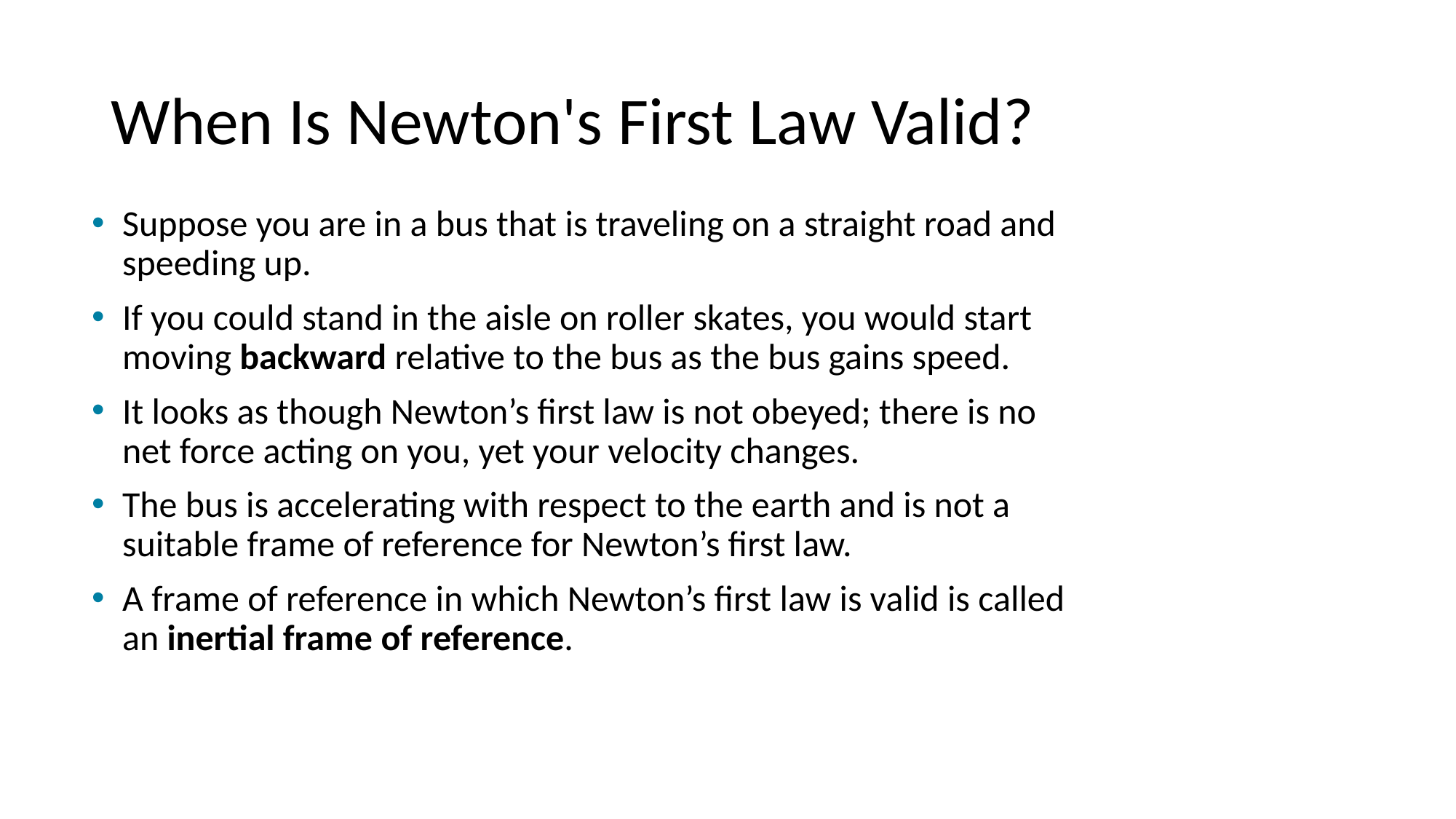

# When Is Newton's First Law Valid?
Suppose you are in a bus that is traveling on a straight road and speeding up.
If you could stand in the aisle on roller skates, you would start moving backward relative to the bus as the bus gains speed.
It looks as though Newton’s first law is not obeyed; there is no net force acting on you, yet your velocity changes.
The bus is accelerating with respect to the earth and is not a suitable frame of reference for Newton’s first law.
A frame of reference in which Newton’s first law is valid is called an inertial frame of reference.